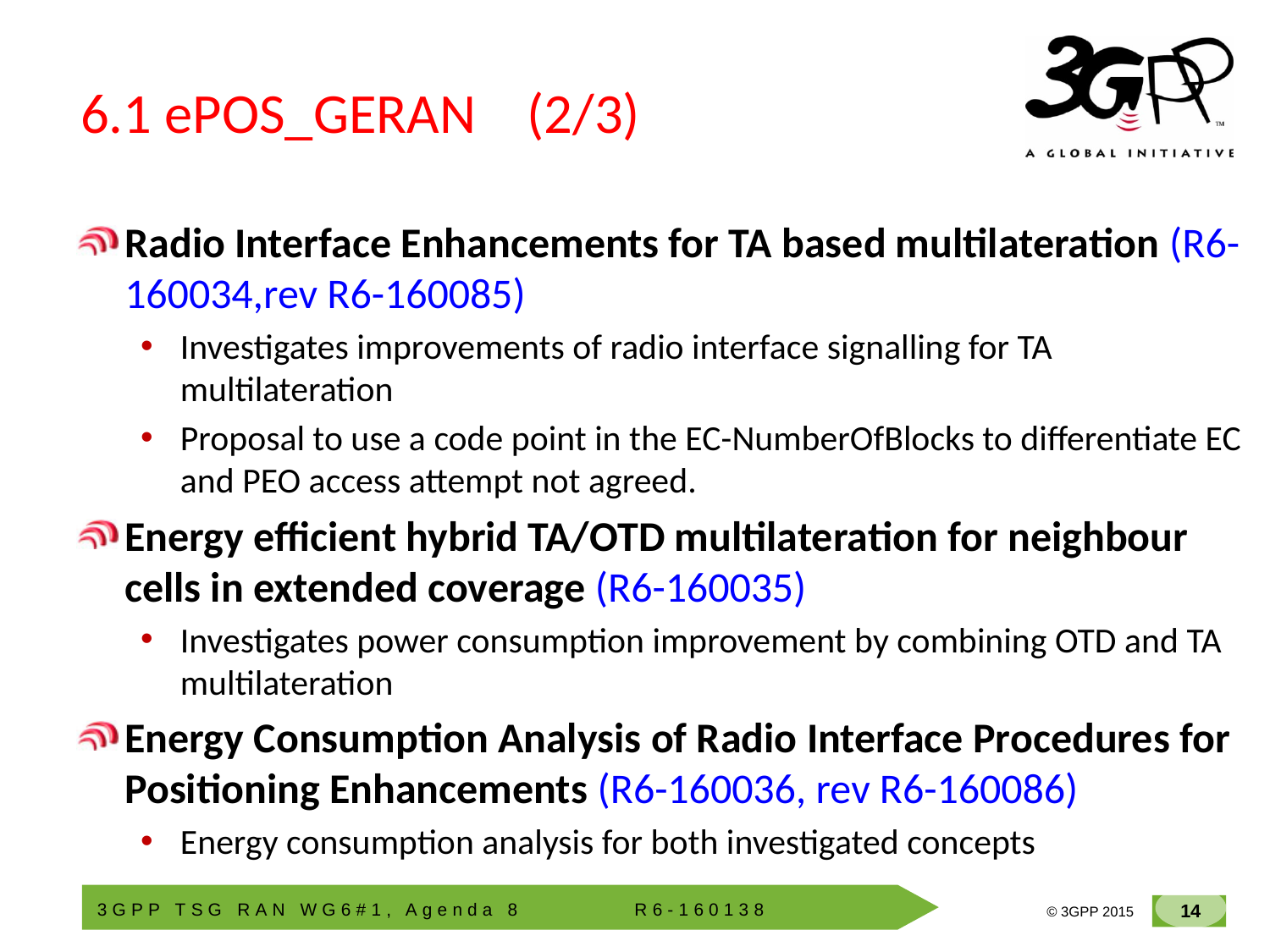

# 6.1 ePOS_GERAN    (2/3)
Radio Interface Enhancements for TA based multilateration (R6-160034,rev R6-160085)
Investigates improvements of radio interface signalling for TA multilateration
Proposal to use a code point in the EC-NumberOfBlocks to differentiate EC and PEO access attempt not agreed.
Energy efficient hybrid TA/OTD multilateration for neighbour cells in extended coverage (R6-160035)
Investigates power consumption improvement by combining OTD and TA multilateration
Energy Consumption Analysis of Radio Interface Procedures for Positioning Enhancements (R6-160036, rev R6-160086)
Energy consumption analysis for both investigated concepts